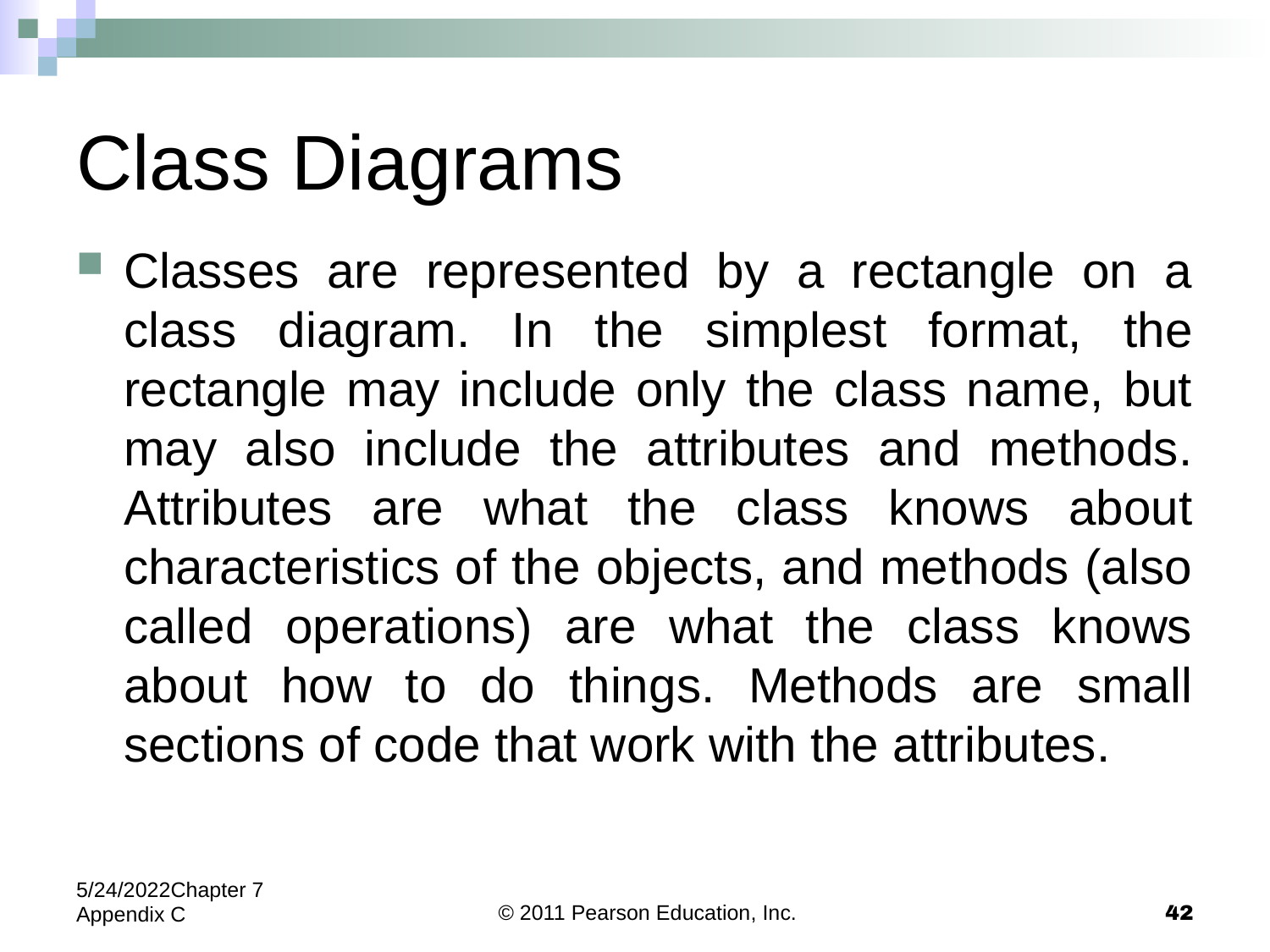

# Class Diagrams
Classes are represented by a rectangle on a class diagram. In the simplest format, the rectangle may include only the class name, but may also include the attributes and methods. Attributes are what the class knows about characteristics of the objects, and methods (also called operations) are what the class knows about how to do things. Methods are small sections of code that work with the attributes.
5/24/2022Chapter 7 Appendix C
© 2011 Pearson Education, Inc.
42